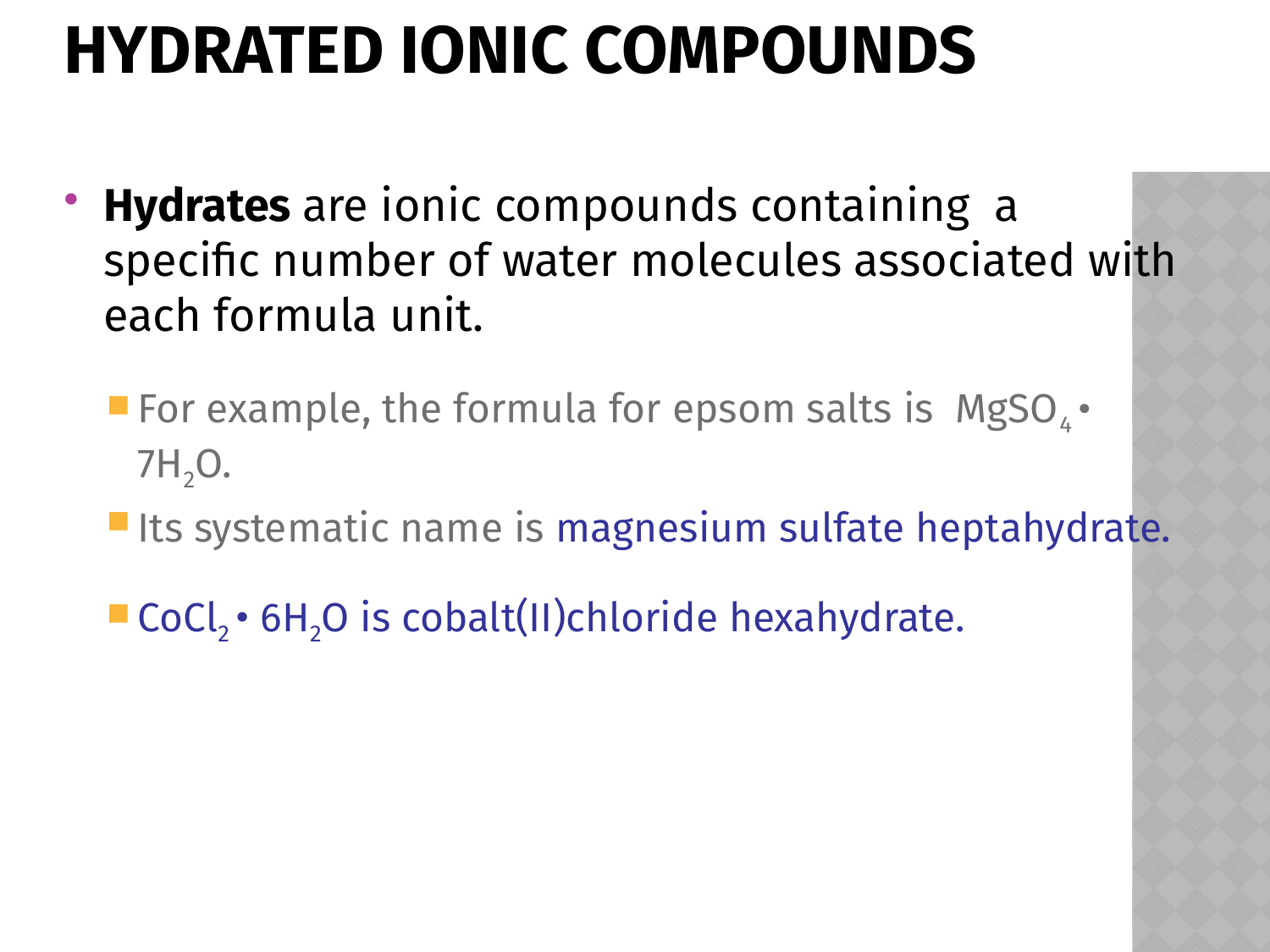

# Hydrated Ionic Compounds
Hydrates are ionic compounds containing  a specific number of water molecules associated with each formula unit.

For example, the formula for epsom salts is  MgSO4 • 7H2O.
Its systematic name is magnesium sulfate heptahydrate.

CoCl2 • 6H2O is cobalt(II)chloride hexahydrate.